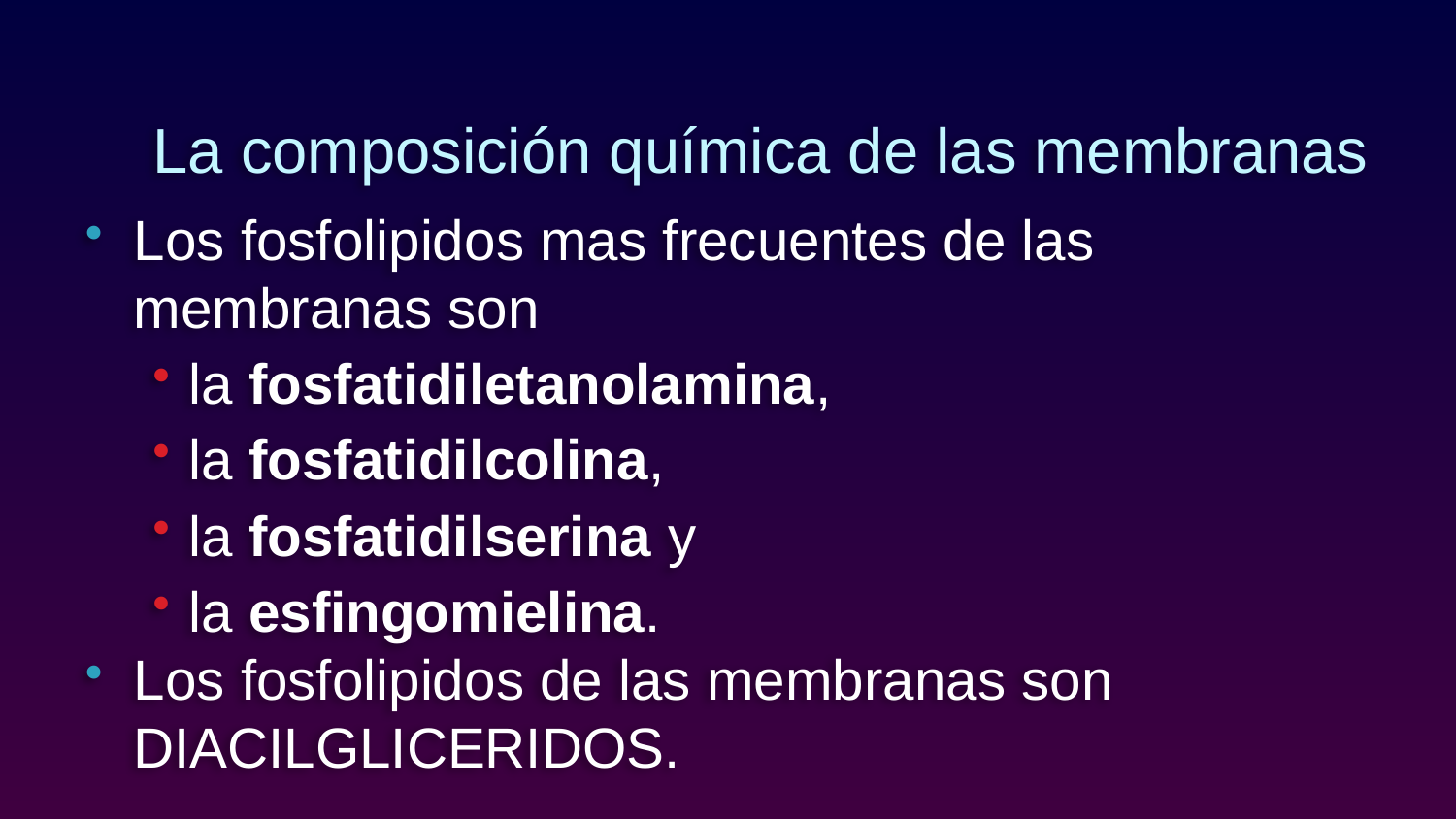

# La composición química de las membranas
Los fosfolipidos mas frecuentes de las membranas son
la fosfatidiletanolamina,
la fosfatidilcolina,
la fosfatidilserina y
la esfingomielina.
Los fosfolipidos de las membranas son DIACILGLICERIDOS.